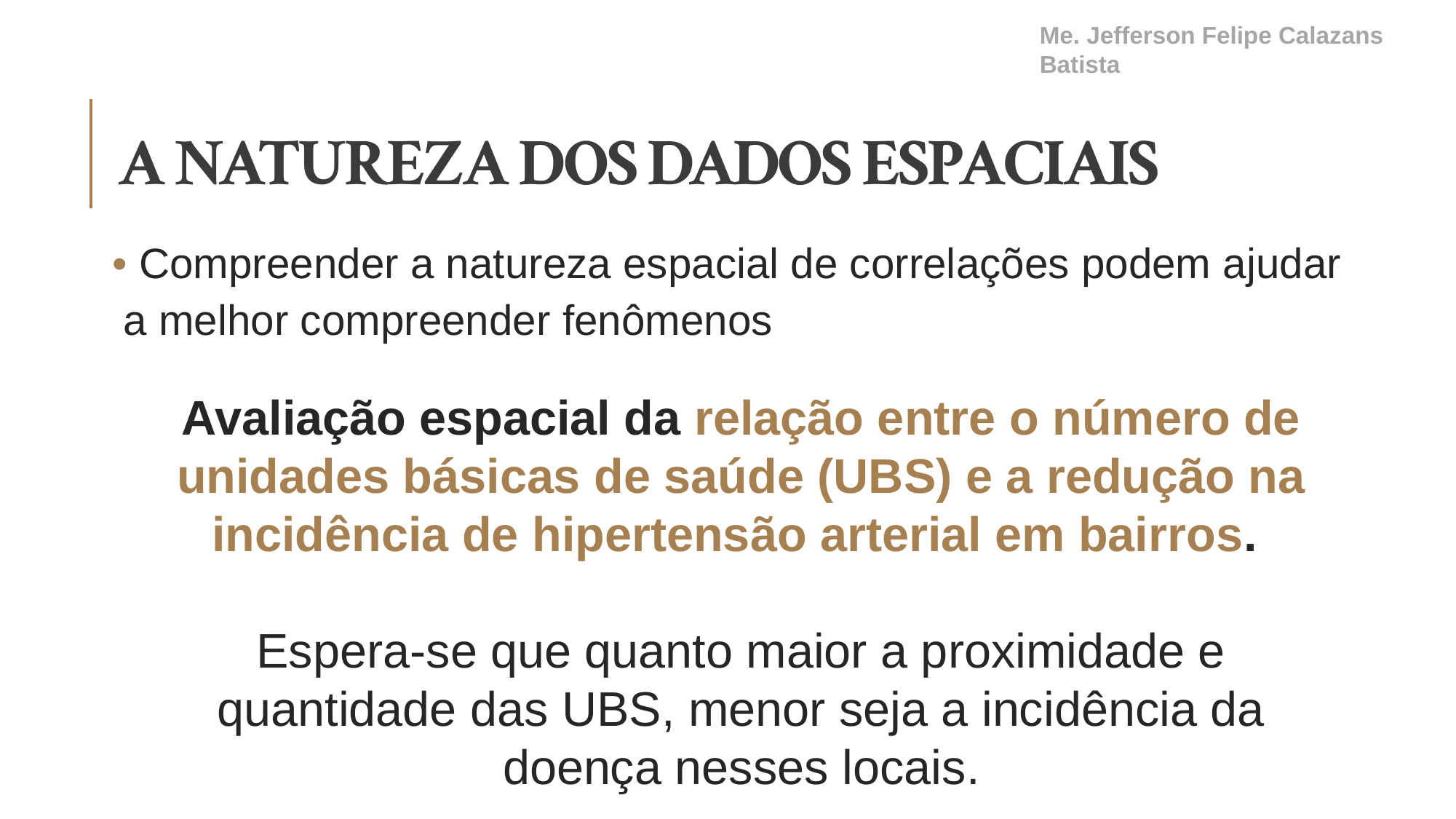

Me. Jefferson Felipe Calazans Batista
# A natureza dos dados espaciais
 Compreender a natureza espacial de correlações podem ajudar a melhor compreender fenômenos
Avaliação espacial da relação entre o número de unidades básicas de saúde (UBS) e a redução na incidência de hipertensão arterial em bairros.

Espera-se que quanto maior a proximidade e quantidade das UBS, menor seja a incidência da doença nesses locais.